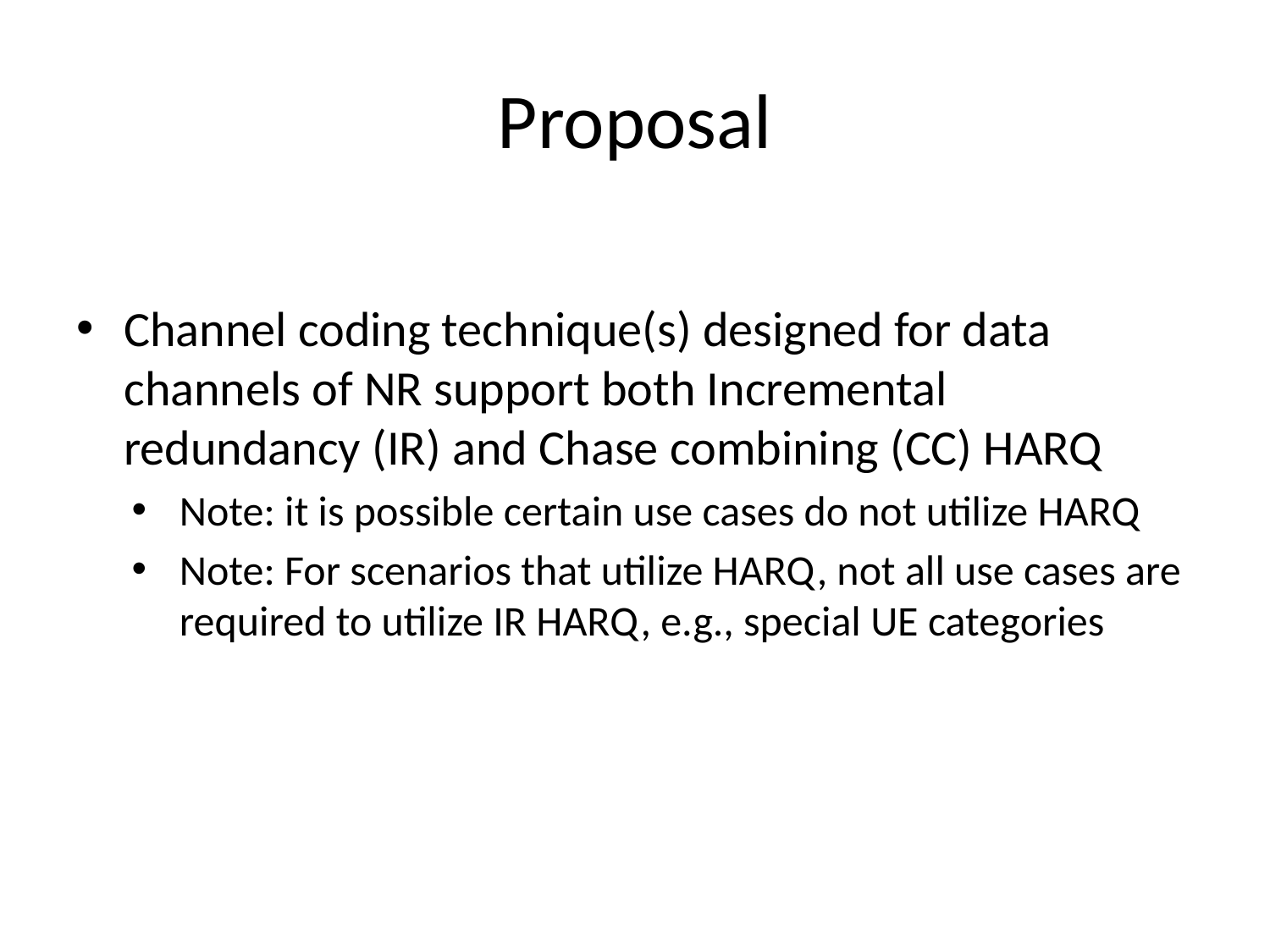

# Proposal

Channel coding technique(s) designed for data channels of NR support both Incremental redundancy (IR) and Chase combining (CC) HARQ
Note: it is possible certain use cases do not utilize HARQ
Note: For scenarios that utilize HARQ, not all use cases are required to utilize IR HARQ, e.g., special UE categories